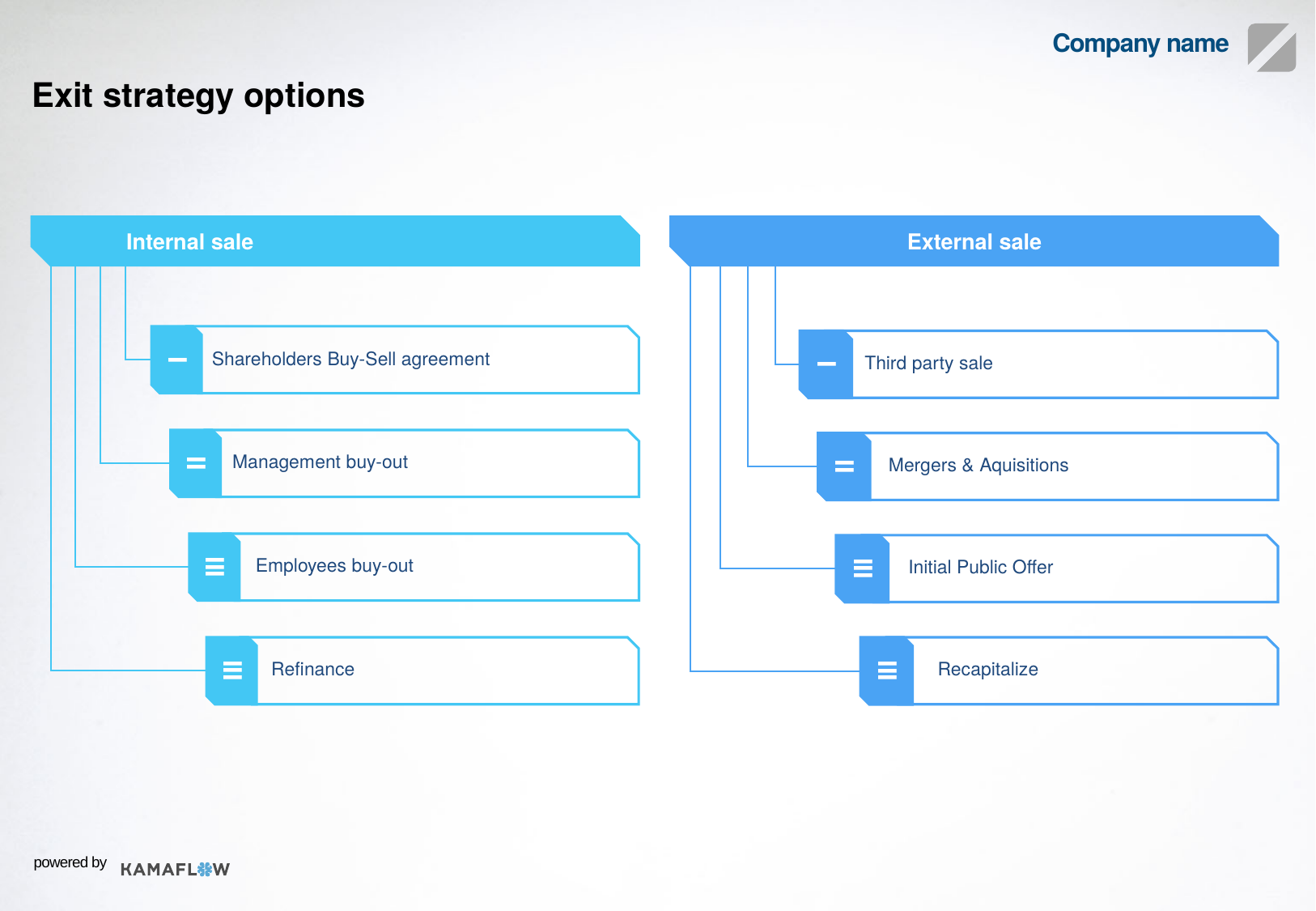

Exit strategy options

              Internal sale

External sale

I

Shareholders Buy-Sell agreement

I

Third party sale

II

Management buy-out

II

Mergers & Aquisitions

III

Employees buy-out

III

Initial Public Offer

III

Refinance

III

Recapitalize
2